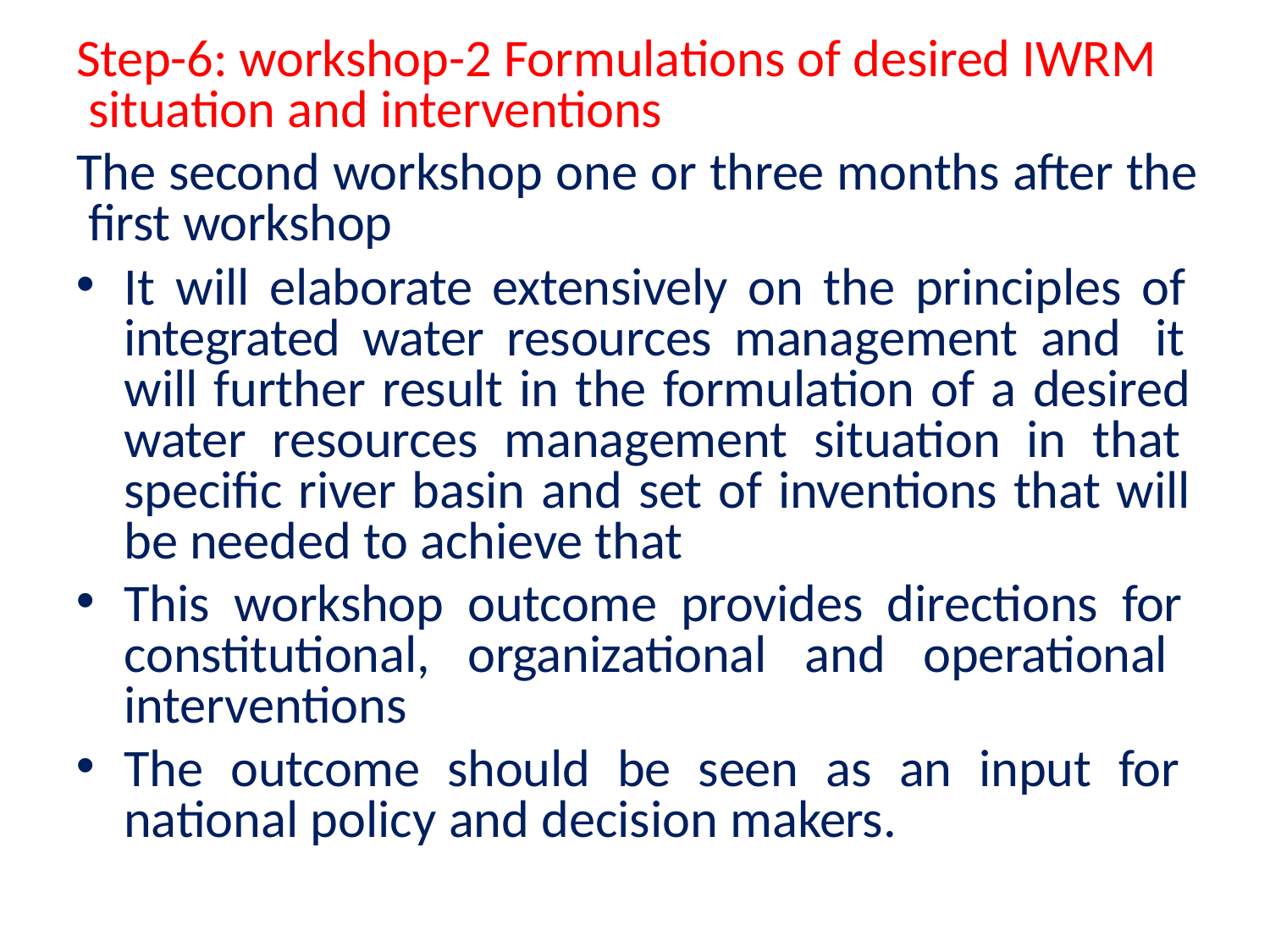

Step-6: workshop-2 Formulations of desired IWRM  situation and interventions
The second workshop one or three months after the  first workshop
It will elaborate extensively on the principles of  integrated water resources management and it  will further result in the formulation of a desired  water resources management situation in that  specific river basin and set of inventions that will  be needed to achieve that
This workshop outcome provides directions for  constitutional, organizational and operational  interventions
The outcome should be seen as an input for  national policy and decision makers.